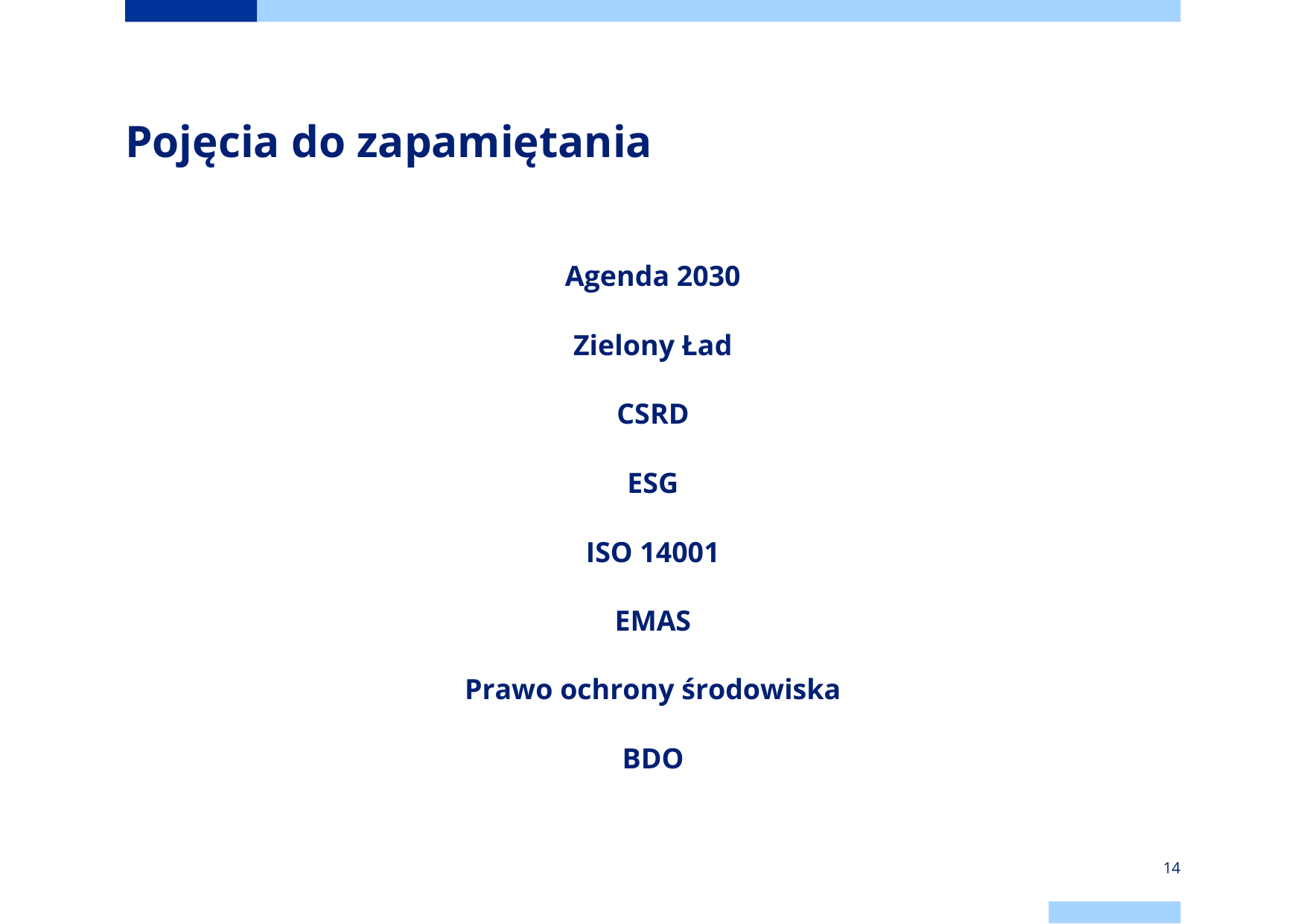

# Pojęcia do zapamiętania
Agenda 2030
Zielony Ład
CSRD
ESG
ISO 14001
EMAS
Prawo ochrony środowiska
BDO
14